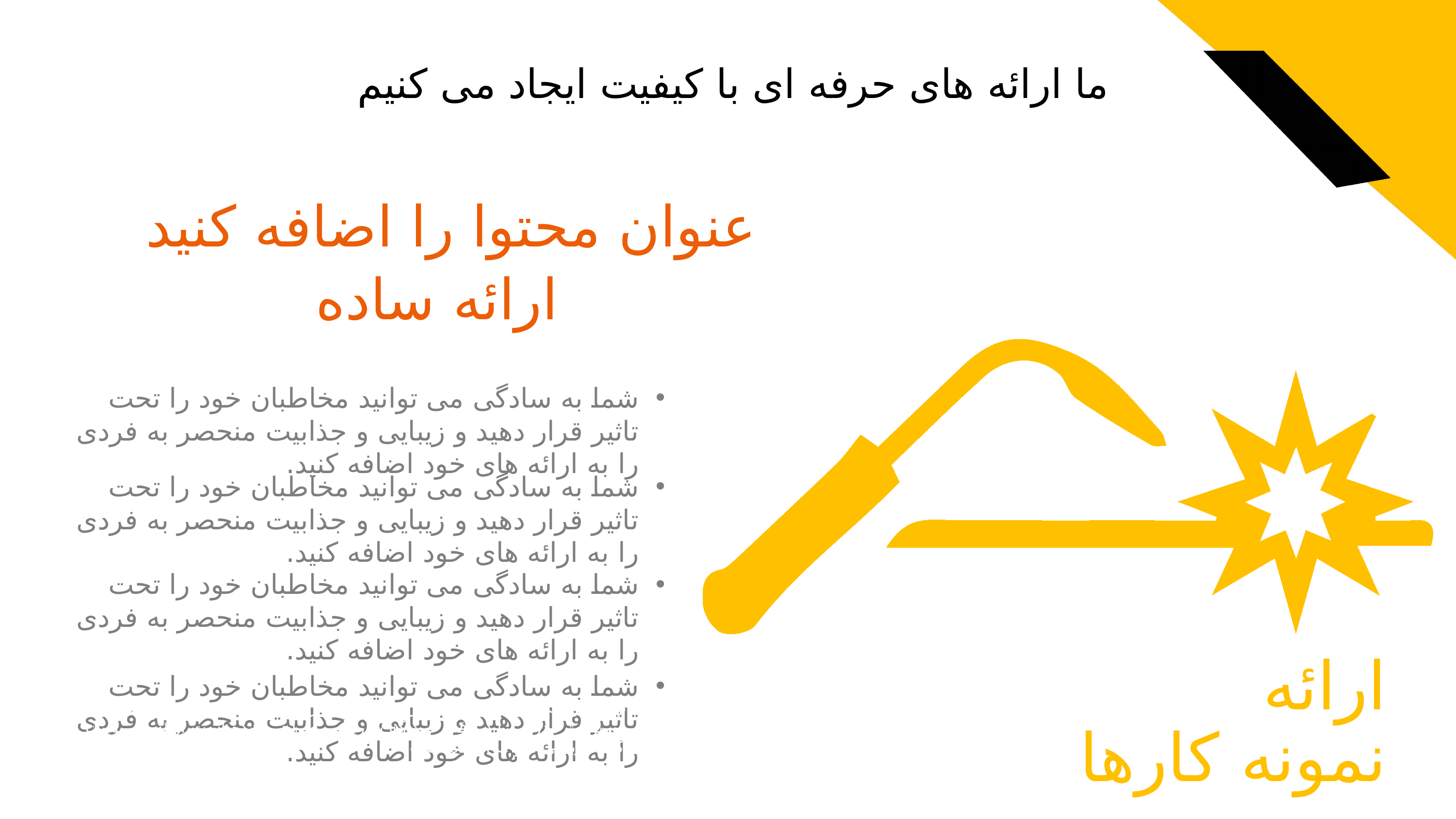

ما ارائه های حرفه ای با کیفیت ایجاد می کنیم
عنوان محتوا را اضافه کنید
ارائه ساده

شما به سادگی می توانید مخاطبان خود را تحت تاثیر قرار دهید و زیبایی و جذابیت منحصر به فردی را به ارائه های خود اضافه کنید.
شما به سادگی می توانید مخاطبان خود را تحت تاثیر قرار دهید و زیبایی و جذابیت منحصر به فردی را به ارائه های خود اضافه کنید.
شما به سادگی می توانید مخاطبان خود را تحت تاثیر قرار دهید و زیبایی و جذابیت منحصر به فردی را به ارائه های خود اضافه کنید.

ارائه
نمونه کارها
شما به سادگی می توانید مخاطبان خود را تحت تاثیر قرار دهید و زیبایی و جذابیت منحصر به فردی را به ارائه های خود اضافه کنید.
I امیدوارم و من معتقدم که این الگو زمان، پول و شهرت شما را همراه خواهد داشت. تغییر رنگ، عکس و متن آسان است.ارائه پاورپوینت مدرنی را دریافت کنید که به زیبایی طراحی شده است.ارائه پاورپوینت مدرنی را دریافت کنید که به زیبایی طراحی شده است.